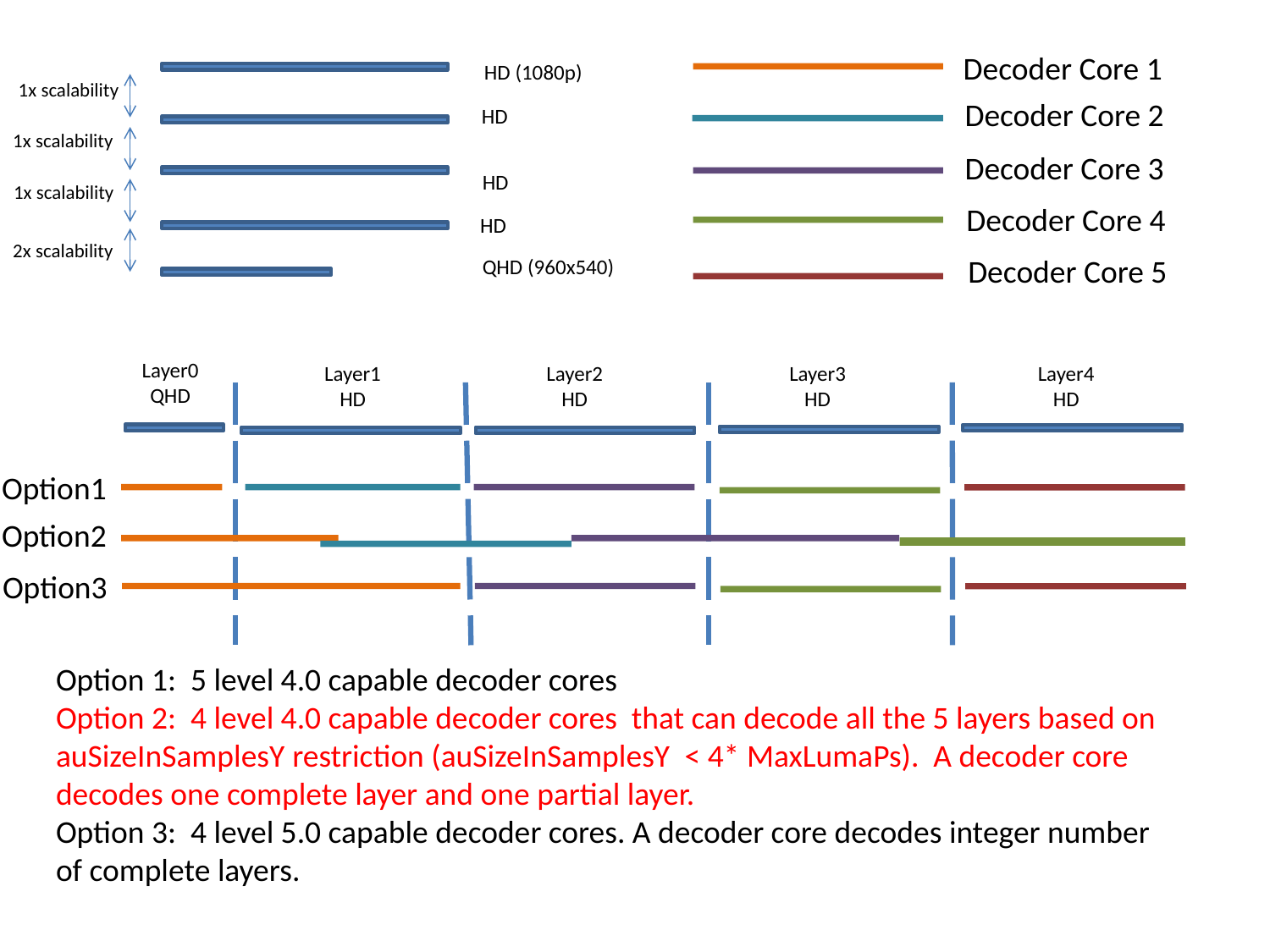

Decoder Core 1
HD (1080p)

1x scalability
Decoder Core 2
HD

1x scalability
Decoder Core 3
HD

1x scalability
Decoder Core 4
HD

2x scalability
Decoder Core 5
QHD (960x540)

Layer0
QHD
Layer4
HD
Layer2
HD
Layer3
HD
Layer1
HD

Option1

Option2

Option3

Option 1:  5 level 4.0 capable decoder cores
Option 2:  4 level 4.0 capable decoder cores  that can decode all the 5 layers based on auSizeInSamplesY restriction (auSizeInSamplesY  < 4* MaxLumaPs).  A decoder core decodes one complete layer and one partial layer.
Option 3:  4 level 5.0 capable decoder cores. A decoder core decodes integer number of complete layers.